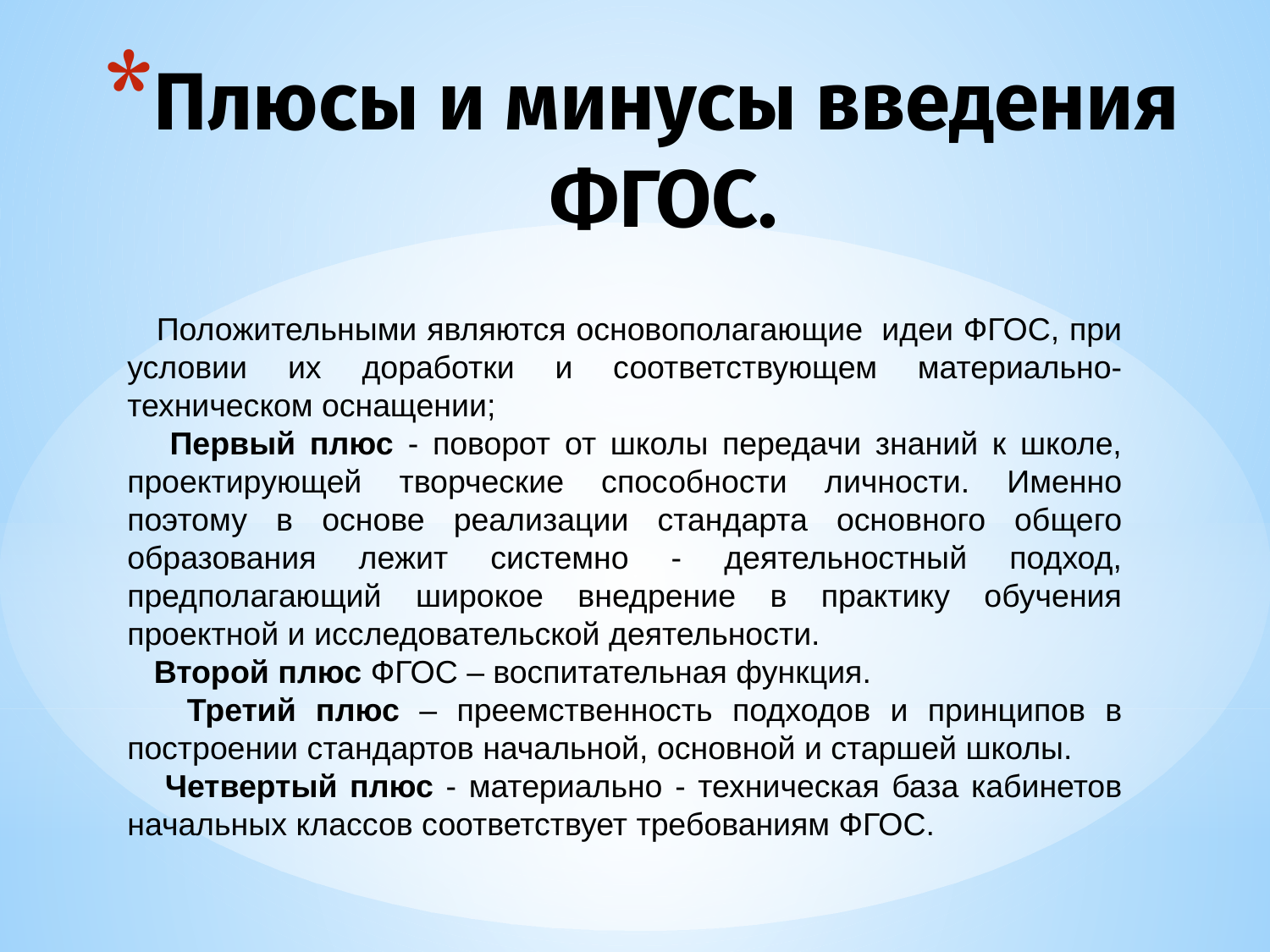

# Плюсы и минусы введения ФГОС.
   Положительными являются основополагающие  идеи ФГОС, при условии их доработки и соответствующем материально-техническом оснащении;
   Первый плюс - поворот от школы передачи знаний к школе, проектирующей творческие способности личности. Именно поэтому в основе реализации стандарта основного общего образования лежит системно - деятельностный подход, предполагающий широкое внедрение в практику обучения проектной и исследовательской деятельности.
   Второй плюс ФГОС – воспитательная функция.
   Третий плюс – преемственность подходов и принципов в построении стандартов начальной, основной и старшей школы.
   Четвертый плюс - материально - техническая база кабинетов начальных классов соответствует требованиям ФГОС.